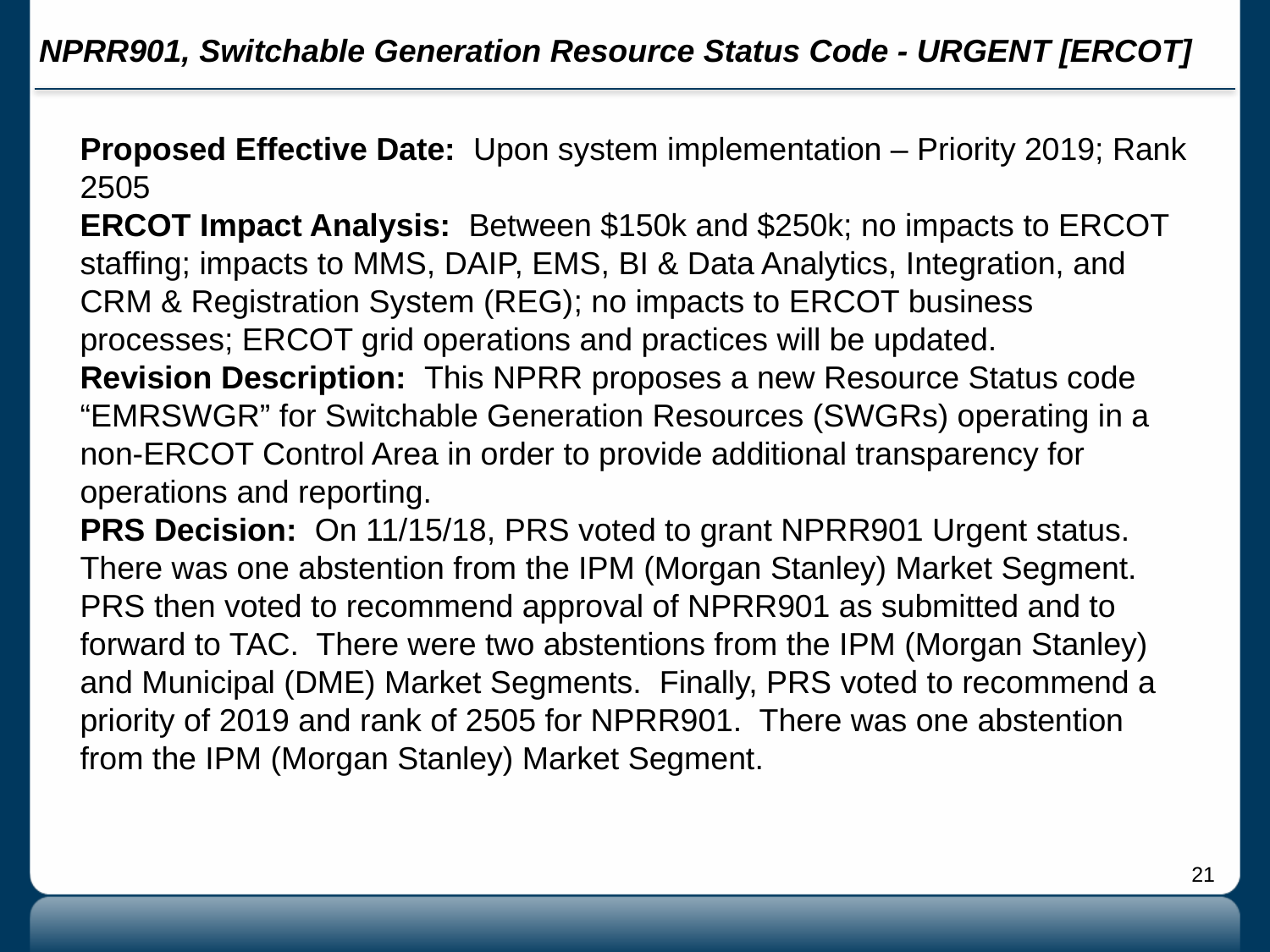

# NPRR901, Switchable Generation Resource Status Code - URGENT [ERCOT]
Proposed Effective Date:  Upon system implementation – Priority 2019; Rank 2505
ERCOT Impact Analysis:  Between $150k and $250k; no impacts to ERCOT staffing; impacts to MMS, DAIP, EMS, BI & Data Analytics, Integration, and CRM & Registration System (REG); no impacts to ERCOT business processes; ERCOT grid operations and practices will be updated.
Revision Description:  This NPRR proposes a new Resource Status code “EMRSWGR” for Switchable Generation Resources (SWGRs) operating in a non-ERCOT Control Area in order to provide additional transparency for operations and reporting.
PRS Decision:  On 11/15/18, PRS voted to grant NPRR901 Urgent status.  There was one abstention from the IPM (Morgan Stanley) Market Segment.  PRS then voted to recommend approval of NPRR901 as submitted and to forward to TAC.  There were two abstentions from the IPM (Morgan Stanley) and Municipal (DME) Market Segments.  Finally, PRS voted to recommend a priority of 2019 and rank of 2505 for NPRR901.  There was one abstention from the IPM (Morgan Stanley) Market Segment.